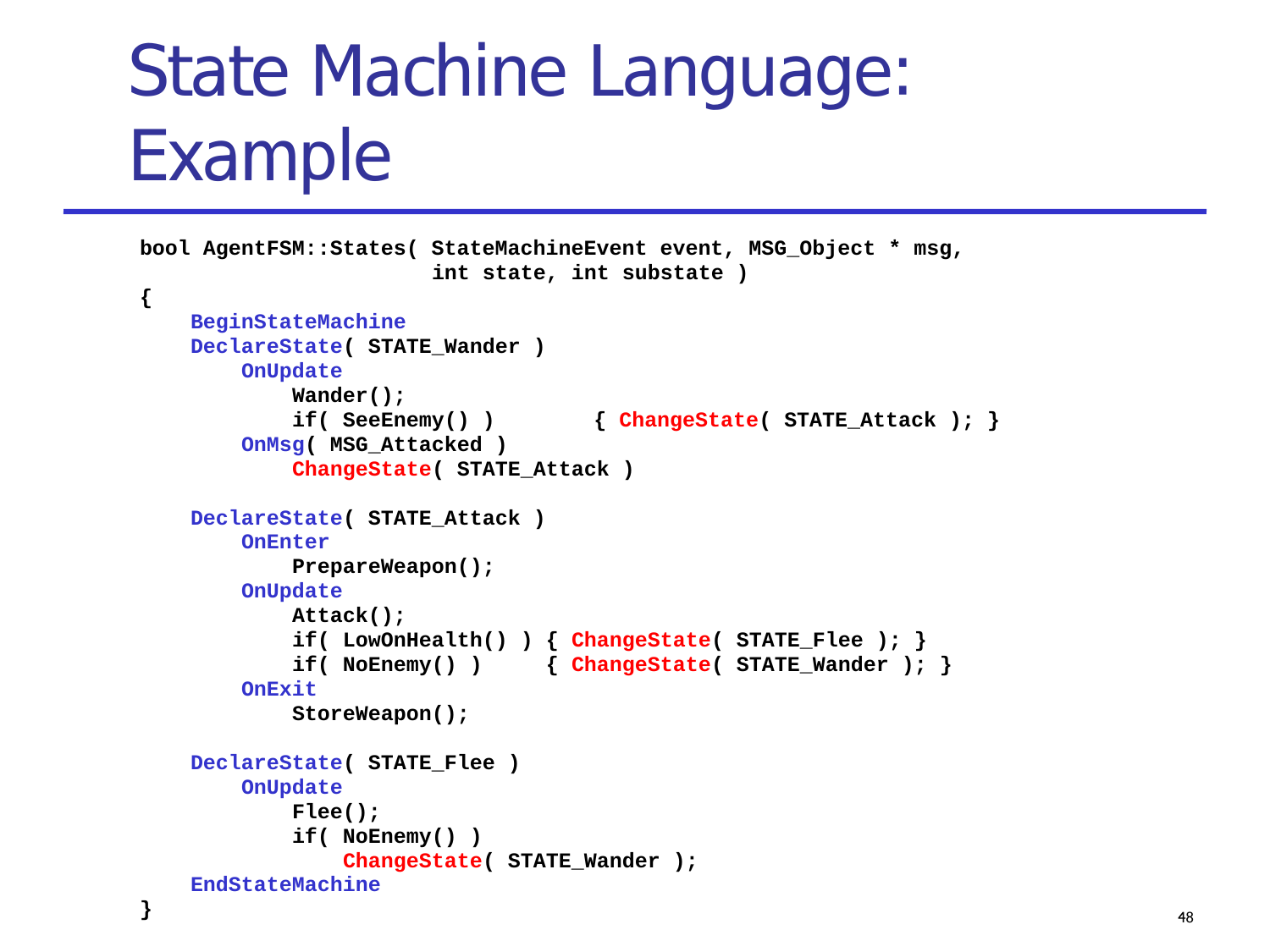

# State Machine Language: Example
bool AgentFSM::States( StateMachineEvent event, MSG_Object * msg,
                       int state, int substate )
{
    BeginStateMachine
    DeclareState( STATE_Wander )
        OnUpdate
            Wander();
            if( SeeEnemy() )	  { ChangeState( STATE_Attack ); }
        OnMsg( MSG_Attacked )
            ChangeState( STATE_Attack )

    DeclareState( STATE_Attack )
        OnEnter
            PrepareWeapon();
        OnUpdate
            Attack();
            if( LowOnHealth() ) { ChangeState( STATE_Flee ); }
            if( NoEnemy() )     { ChangeState( STATE_Wander ); }
        OnExit
            StoreWeapon();

    DeclareState( STATE_Flee )
        OnUpdate
            Flee();
            if( NoEnemy() )
                ChangeState( STATE_Wander );
    EndStateMachine
}
48